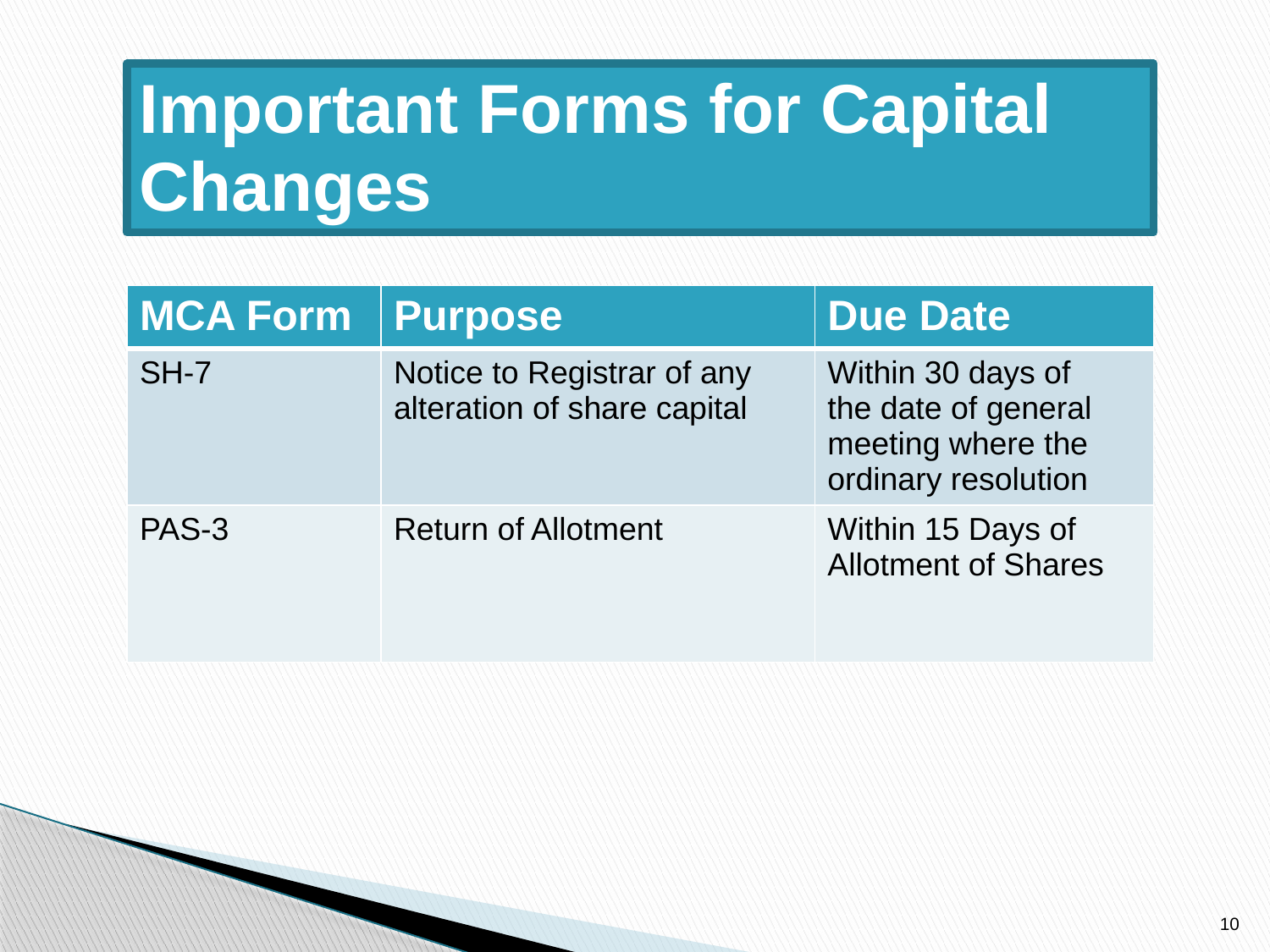

# Important Forms for Capital Changes
| MCA Form | Purpose | Due Date |
| --- | --- | --- |
| SH-7 | Notice to Registrar of any alteration of share capital | Within 30 days of the date of general meeting where the ordinary resolution |
| PAS-3 | Return of Allotment | Within 15 Days of Allotment of Shares |
10